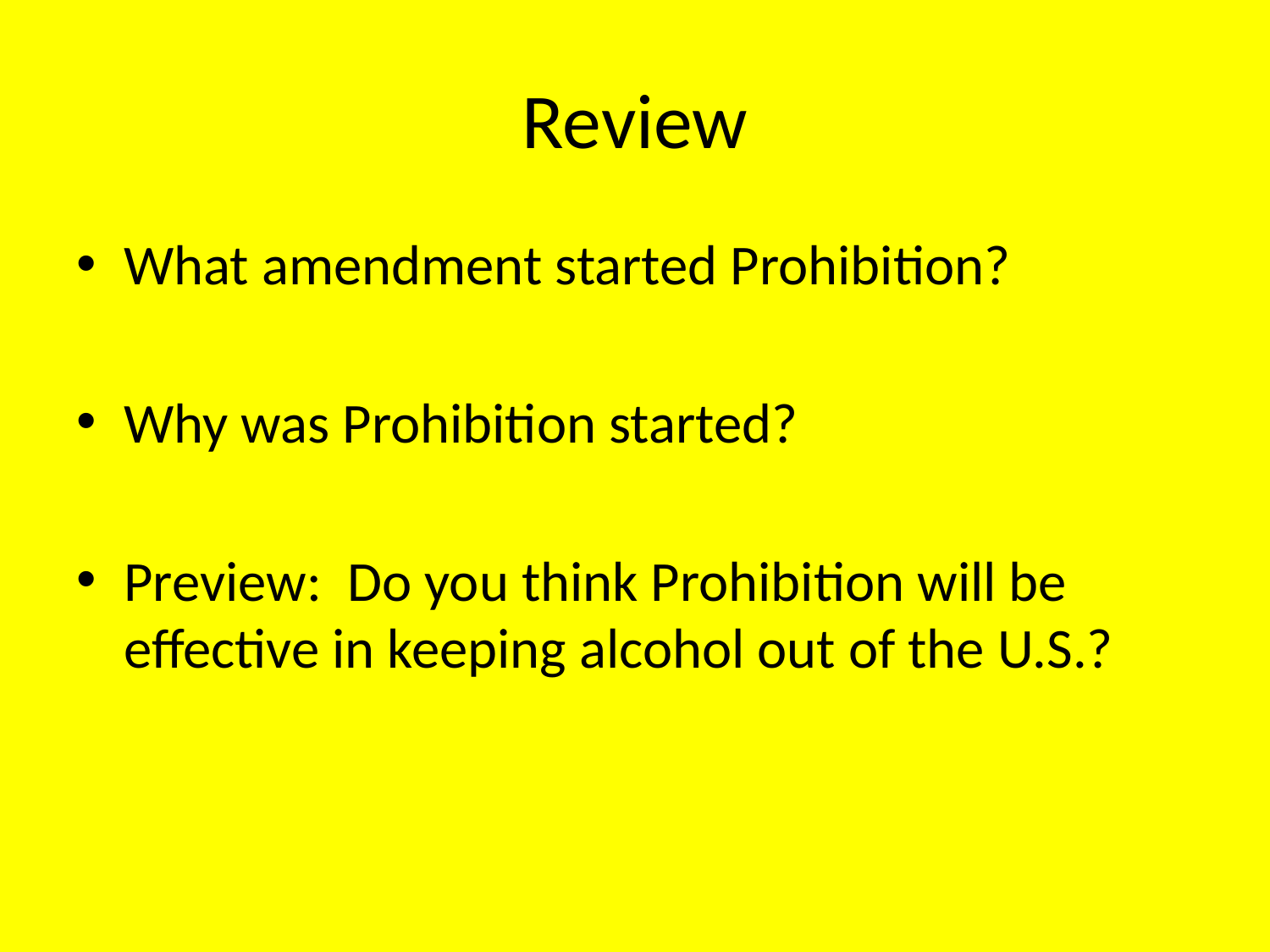

# Review
What amendment started Prohibition?

Why was Prohibition started?

Preview:  Do you think Prohibition will be effective in keeping alcohol out of the U.S.?